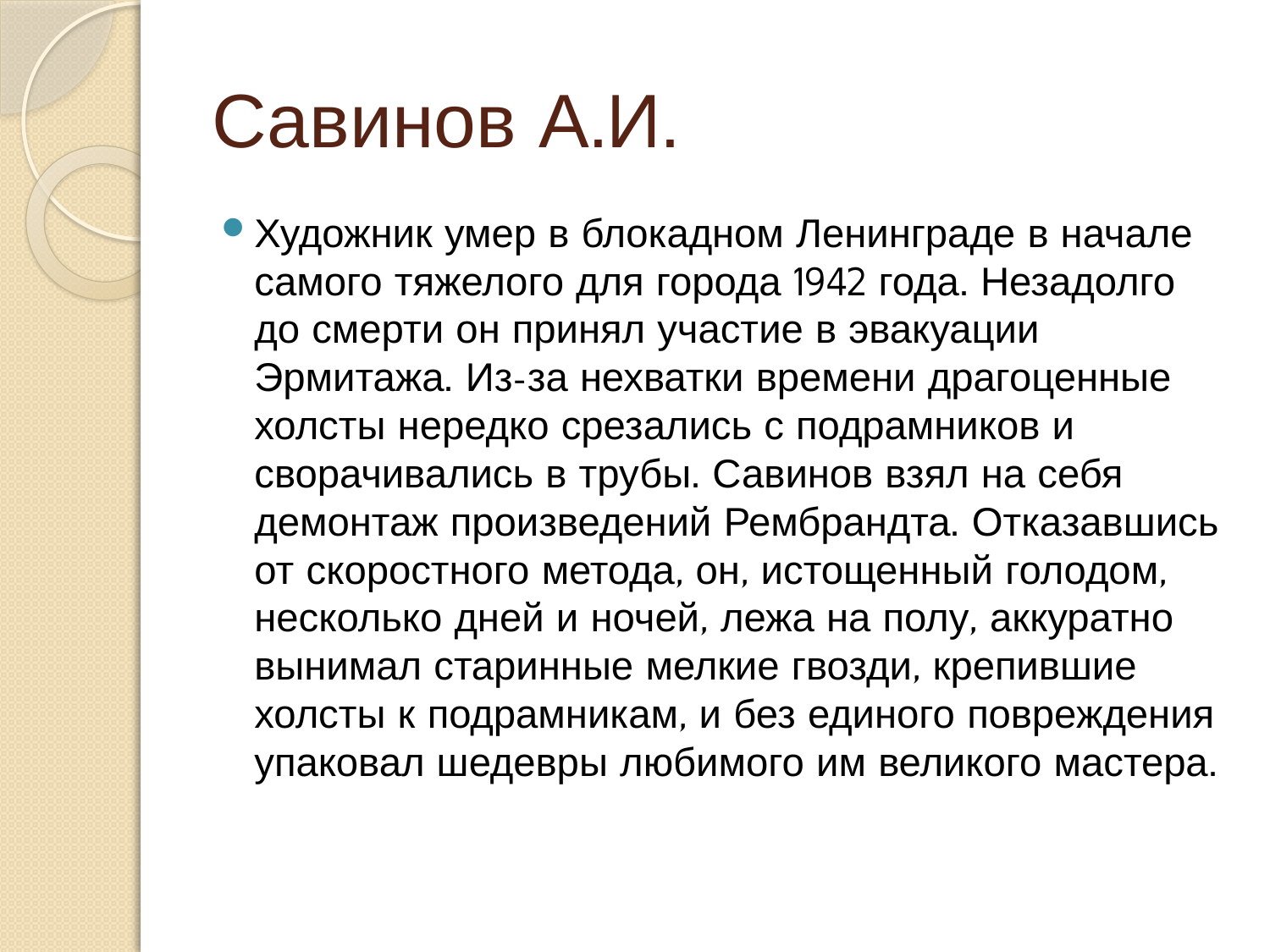

# Савинов А.И.
Художник умер в блокадном Ленинграде в начале самого тяжелого для города 1942 года. Незадолго до смерти он принял участие в эвакуации Эрмитажа. Из-за нехватки времени драгоценные холсты нередко срезались с подрамников и сворачивались в трубы. Савинов взял на себя демонтаж произведений Рембрандта. Отказавшись от скоростного метода, он, истощенный голодом, несколько дней и ночей, лежа на полу, аккуратно вынимал старинные мелкие гвозди, крепившие холсты к подрамникам, и без единого повреждения упаковал шедевры любимого им великого мастера.